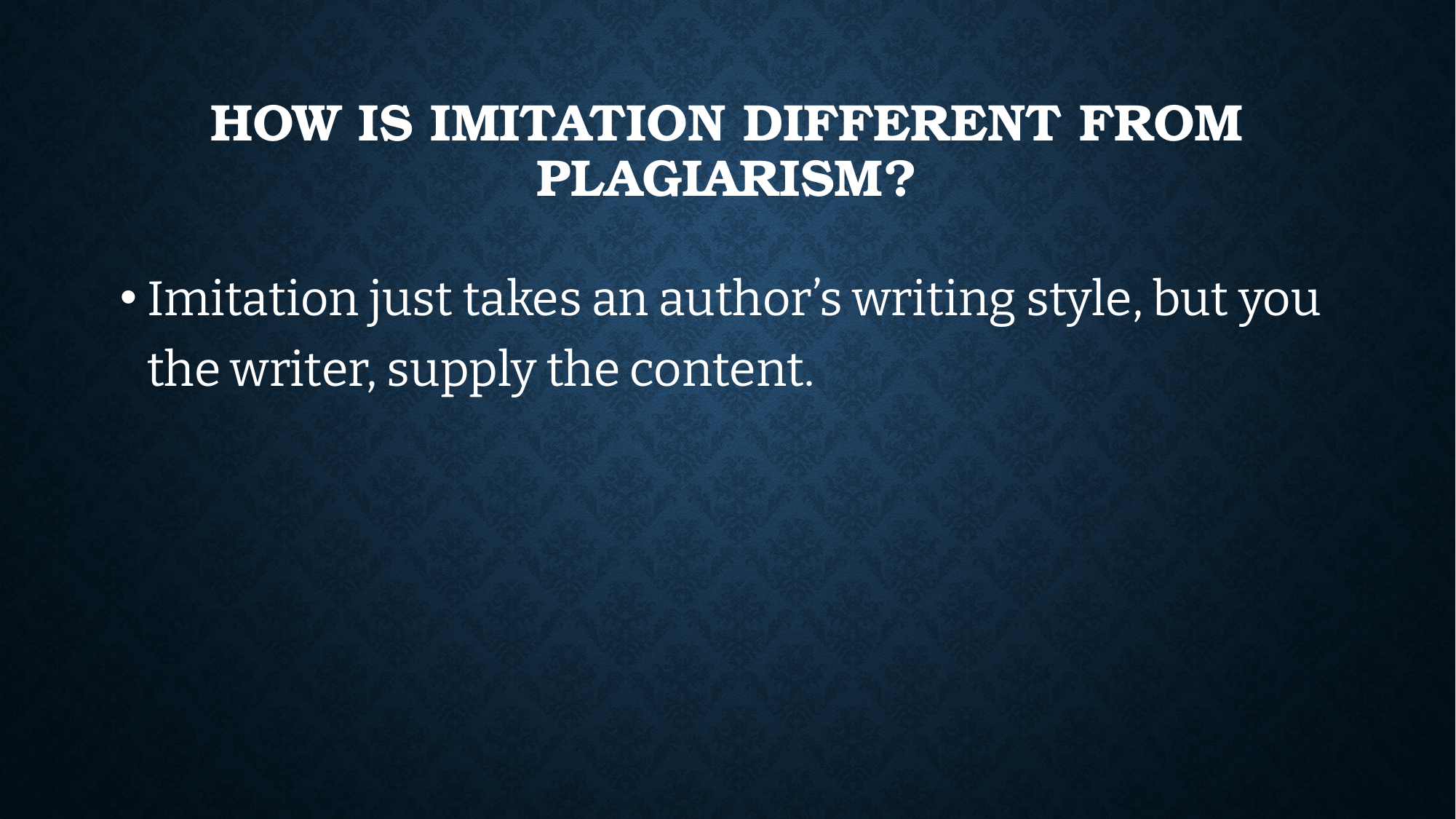

# How is imitation different from plagiarism?
Imitation just takes an author’s writing style, but you the writer, supply the content.